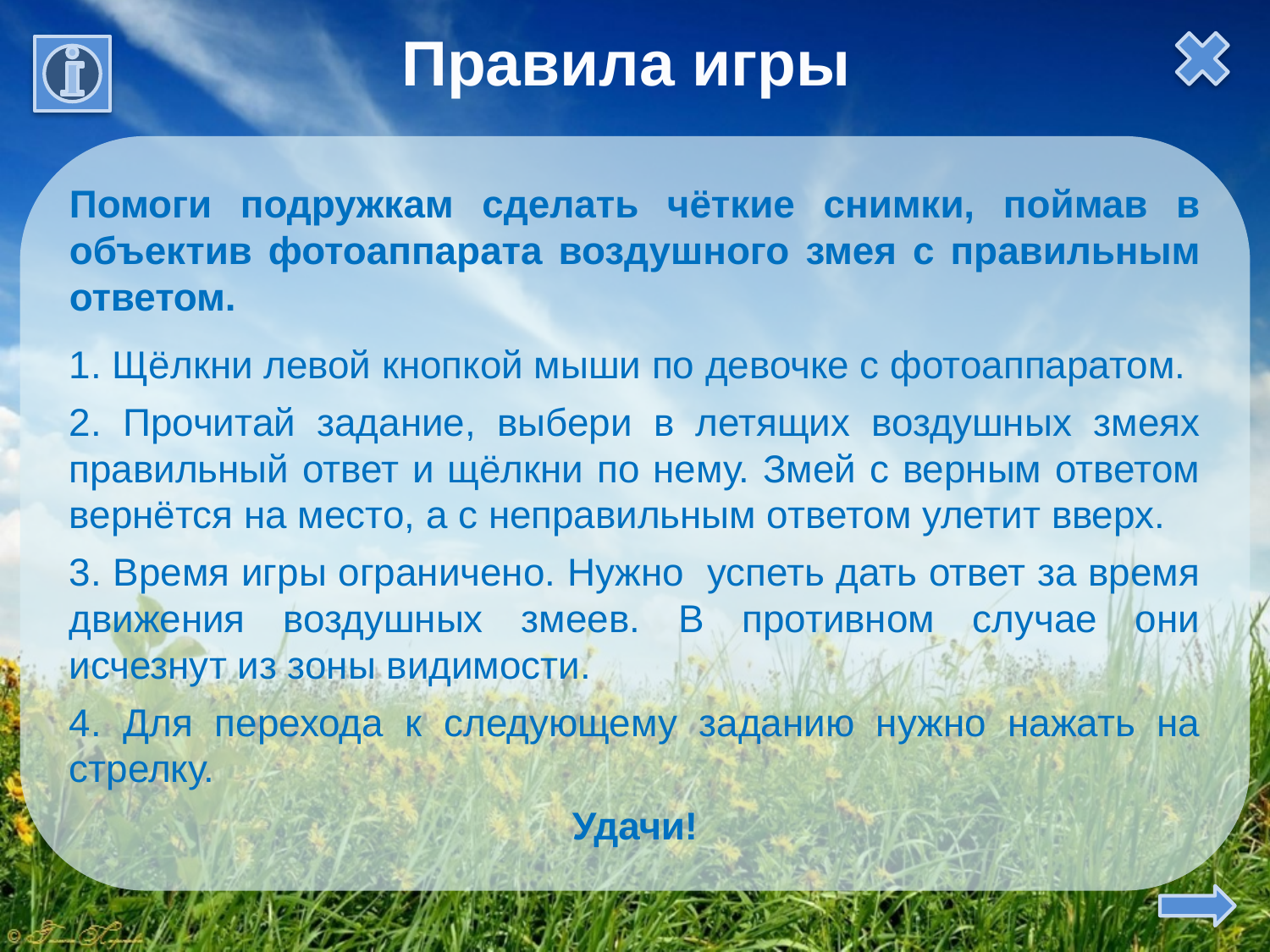

Правила игры

Помоги подружкам сделать чёткие снимки, поймав в объектив фотоаппарата воздушного змея с правильным ответом.
 Щёлкни левой кнопкой мыши по девочке с фотоаппаратом.
 Прочитай задание, выбери в летящих воздушных змеях правильный ответ и щёлкни по нему. Змей с верным ответом вернётся на место, а с неправильным ответом улетит вверх.
 Время игры ограничено. Нужно  успеть дать ответ за время движения воздушных змеев. В противном случае они исчезнут из зоны видимости.
 Для перехода к следующему заданию нужно нажать на стрелку.
Удачи!